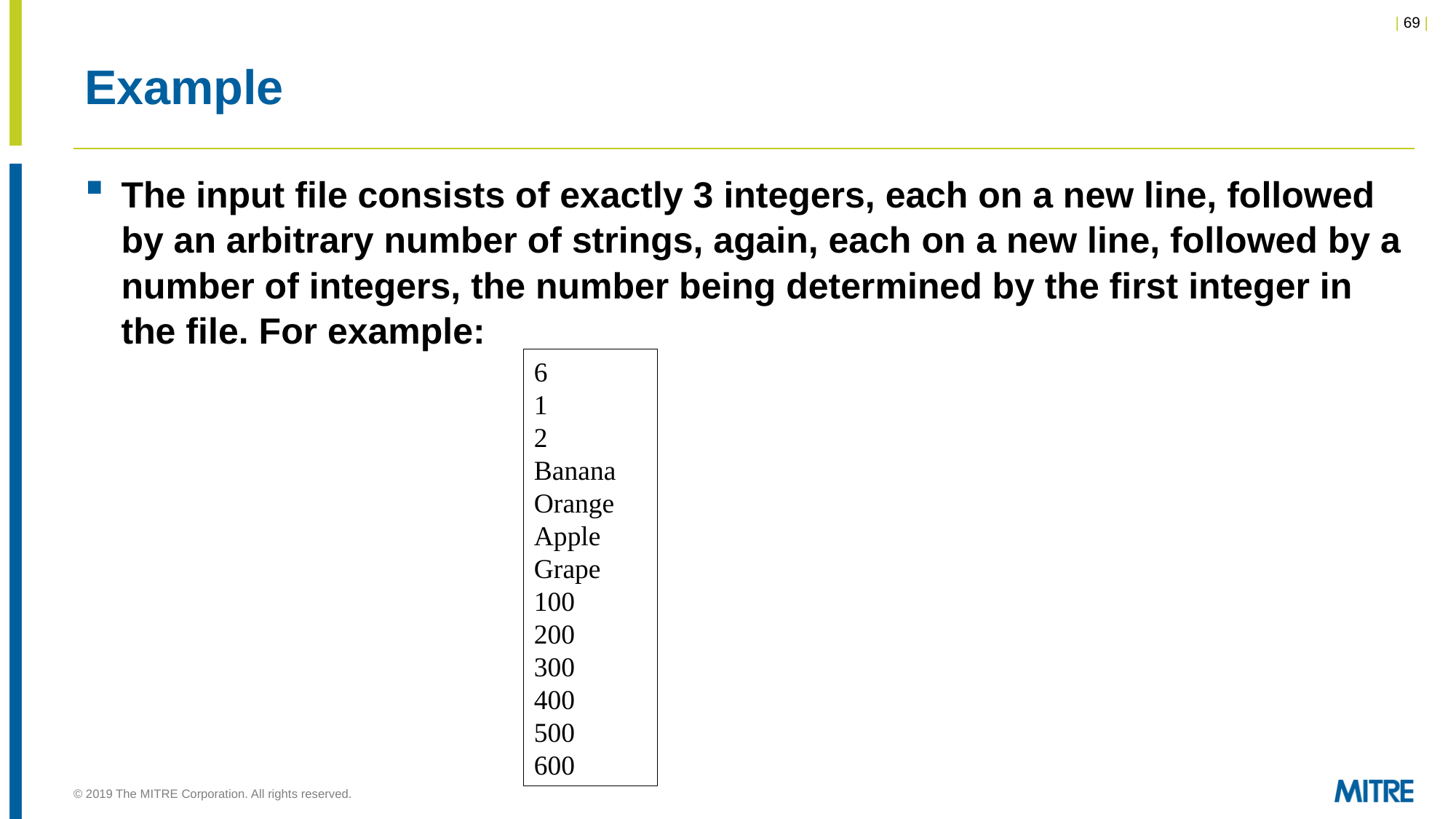

# Example
The input file consists of exactly 3 integers, each on a new line, followed by an arbitrary number of strings, again, each on a new line, followed by a number of integers, the number being determined by the first integer in the file. For example:

6
1
2
Banana
Orange
Apple
Grape
100
200
300
400
500
600
© 2019 The MITRE Corporation. All rights reserved.